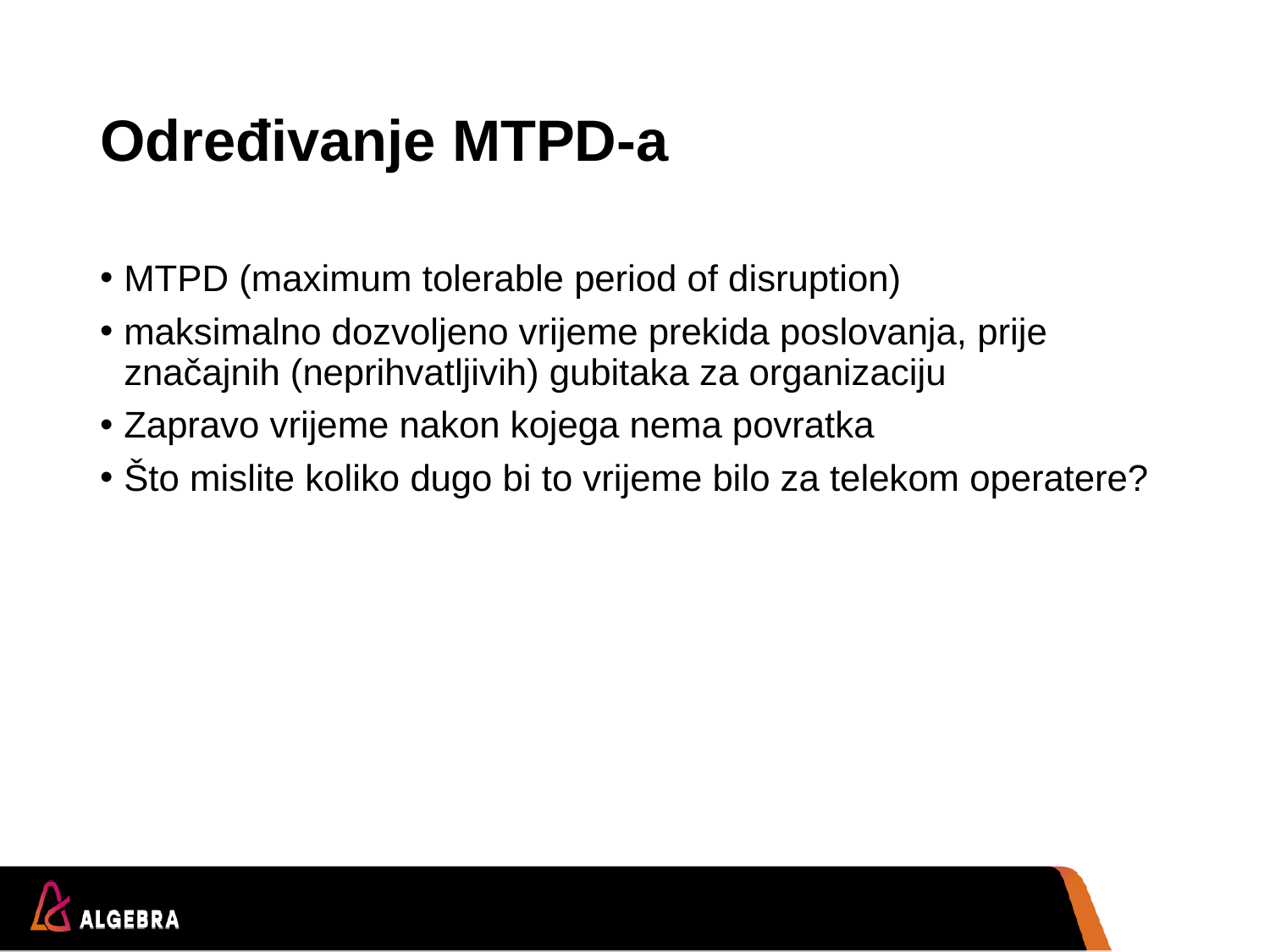

# Određivanje MTPD-a
MTPD (maximum tolerable period of disruption)
maksimalno dozvoljeno vrijeme prekida poslovanja, prije značajnih (neprihvatljivih) gubitaka za organizaciju
Zapravo vrijeme nakon kojega nema povratka
Što mislite koliko dugo bi to vrijeme bilo za telekom operatere?